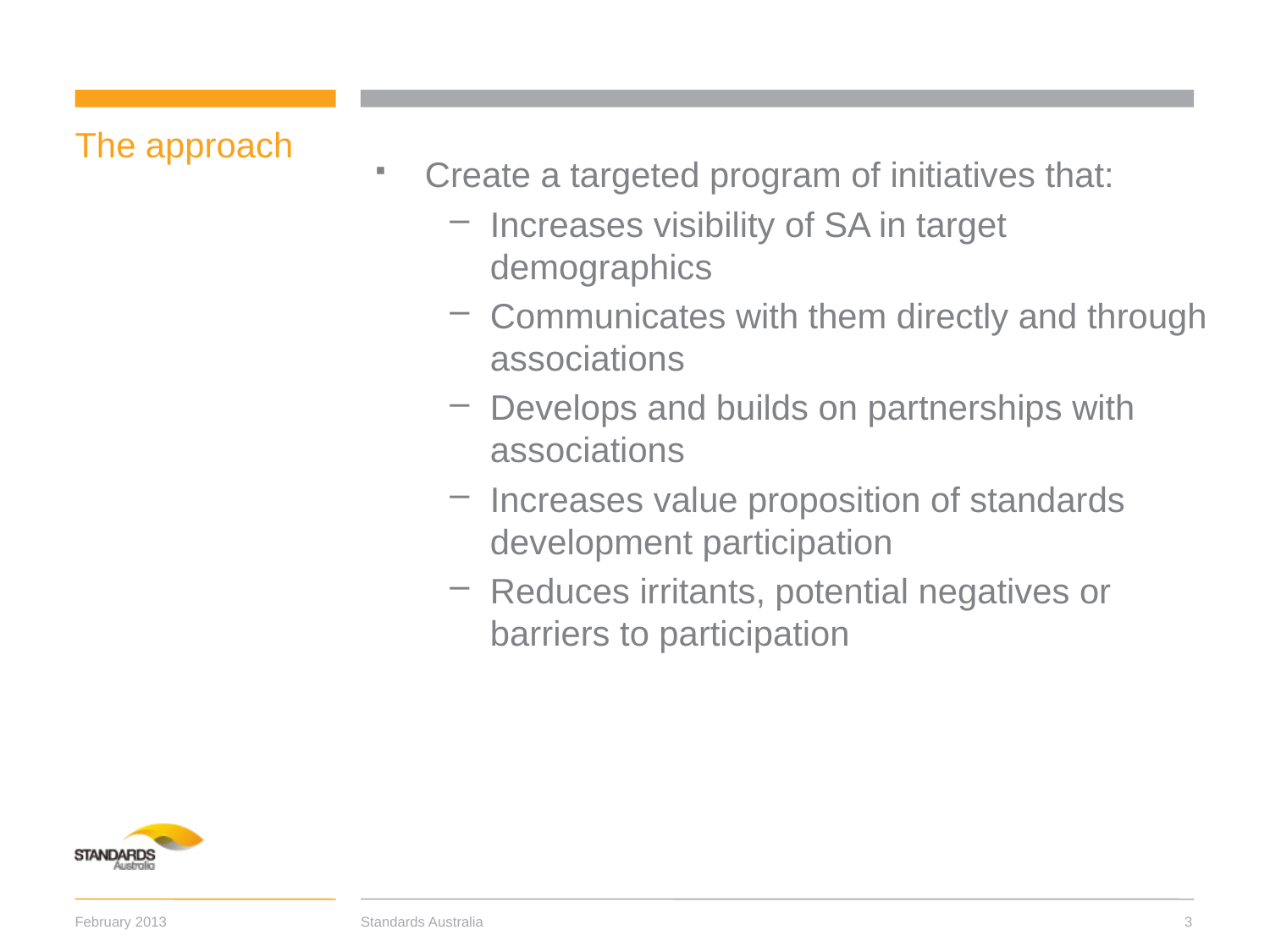

# The approach
Create a targeted program of initiatives that:
Increases visibility of SA in target demographics
Communicates with them directly and through associations
Develops and builds on partnerships with associations
Increases value proposition of standards development participation
Reduces irritants, potential negatives or barriers to participation

Standards Australia